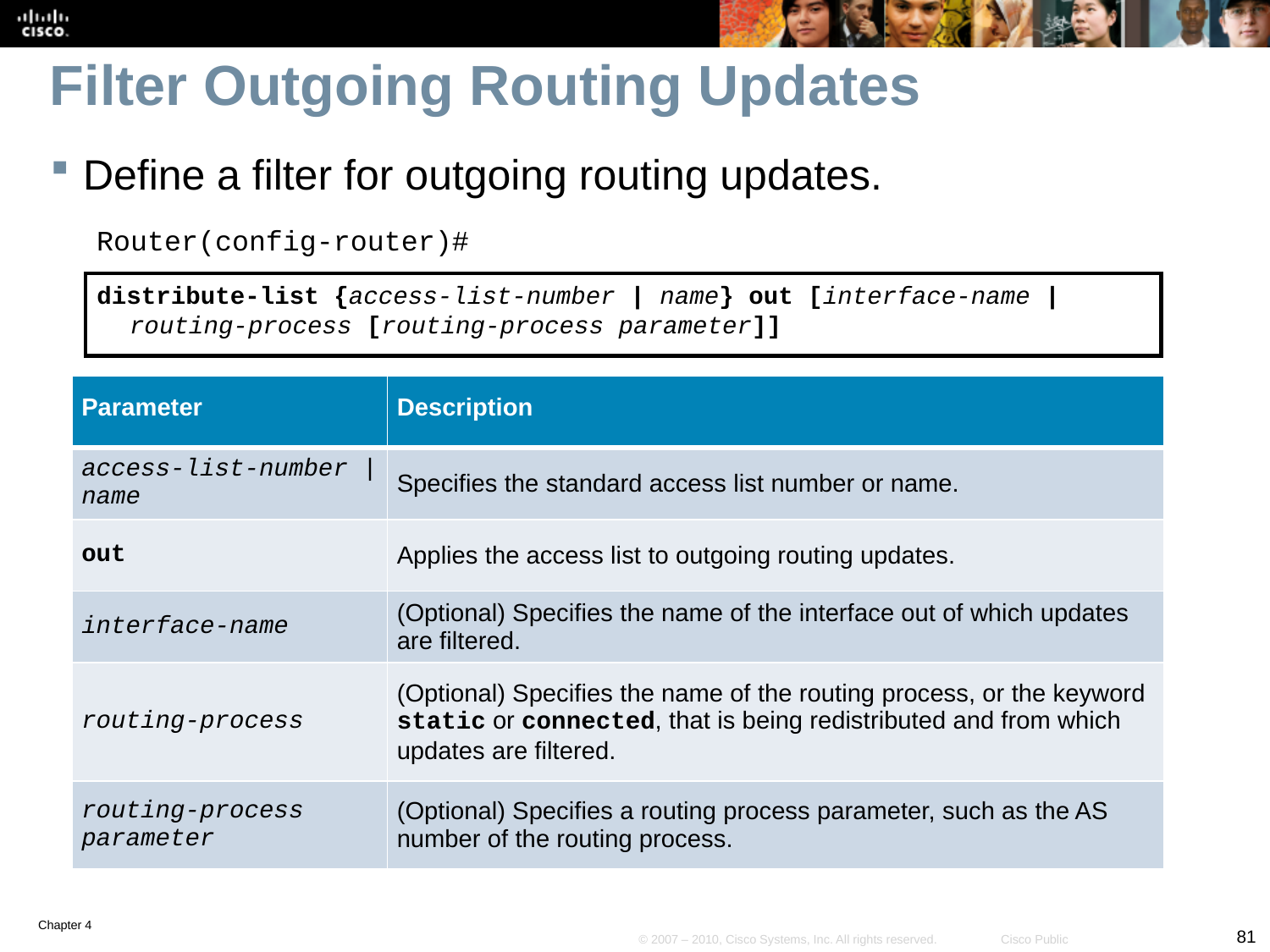

# Filter Outgoing Routing Updates
Define a filter for outgoing routing updates.
Router(config-router)#
distribute-list {access-list-number | name} out [interface-name | routing-process [routing-process parameter]]
| Parameter | Description |
| --- | --- |
| access-list-number | name | Specifies the standard access list number or name. |
| out | Applies the access list to outgoing routing updates. |
| interface-name | (Optional) Specifies the name of the interface out of which updates are filtered. |
| routing-process | (Optional) Specifies the name of the routing process, or the keyword static or connected, that is being redistributed and from which updates are filtered. |
| routing-process parameter | (Optional) Specifies a routing process parameter, such as the AS number of the routing process. |